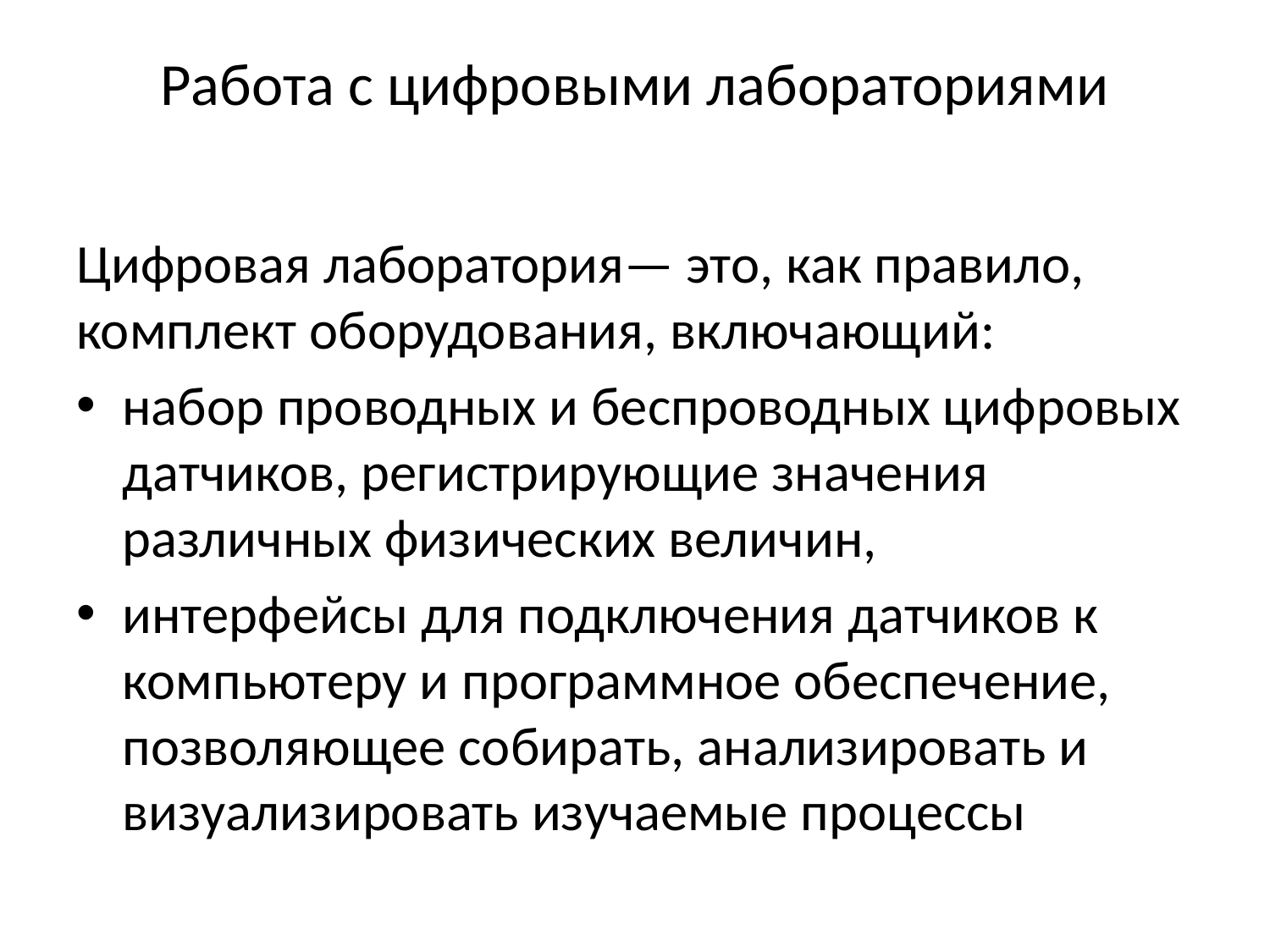

# Работа с цифровыми лабораториями
Цифровая лаборатория— это, как правило, комплект оборудования, включающий:
набор проводных и беспроводных цифровых датчиков, регистрирующие значения различных физических величин,
интерфейсы для подключения датчиков к компьютеру и программное обеспечение, позволяющее собирать, анализировать и визуализировать изучаемые процессы